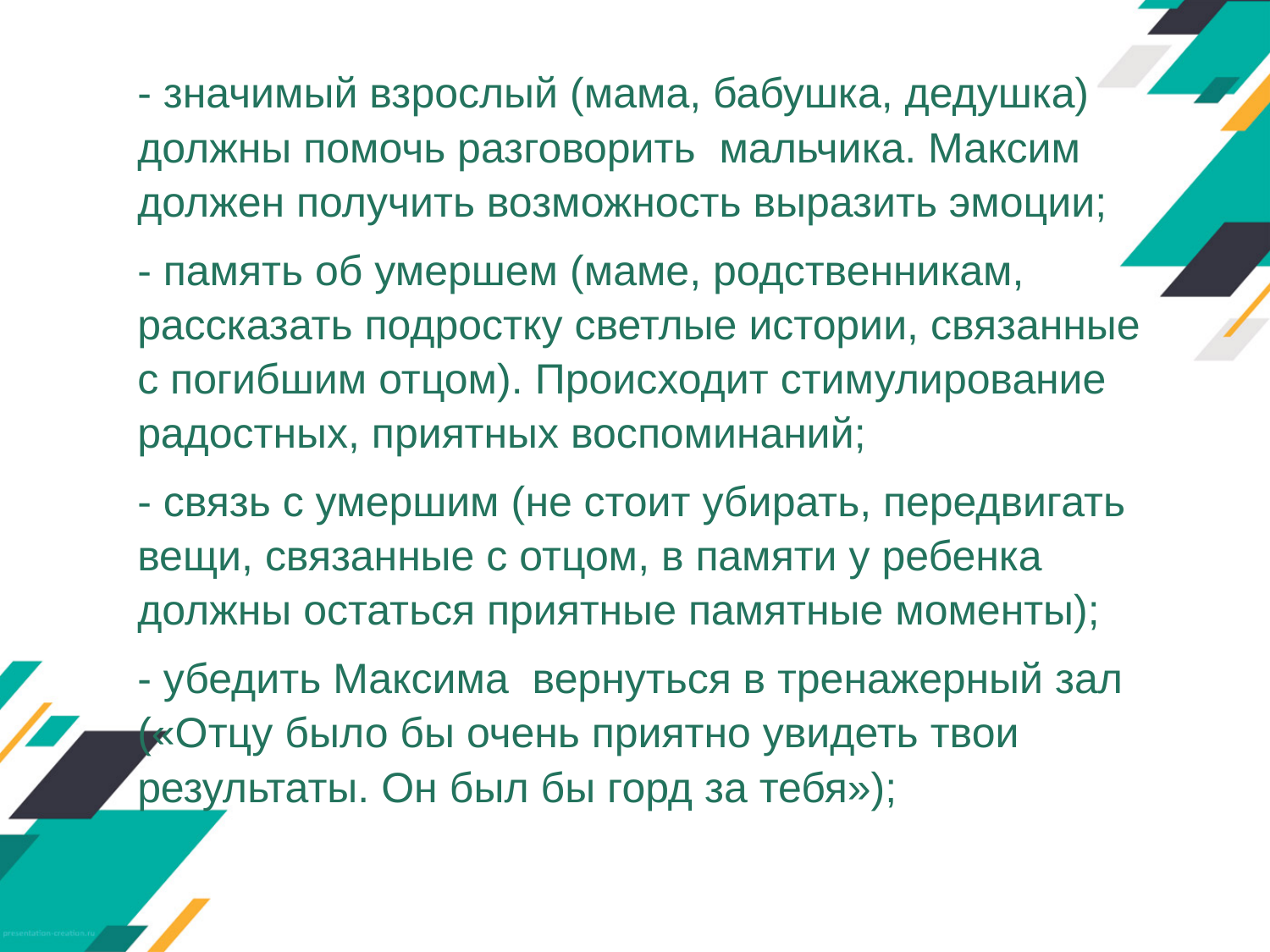

- значимый взрослый (мама, бабушка, дедушка) должны помочь разговорить  мальчика. Максим должен получить возможность выразить эмоции;
- память об умершем (маме, родственникам,  рассказать подростку светлые истории, связанные с погибшим отцом). Происходит стимулирование радостных, приятных воспоминаний;
- связь с умершим (не стоит убирать, передвигать  вещи, связанные с отцом, в памяти у ребенка должны остаться приятные памятные моменты);
- убедить Максима  вернуться в тренажерный зал («Отцу было бы очень приятно увидеть твои результаты. Он был бы горд за тебя»);